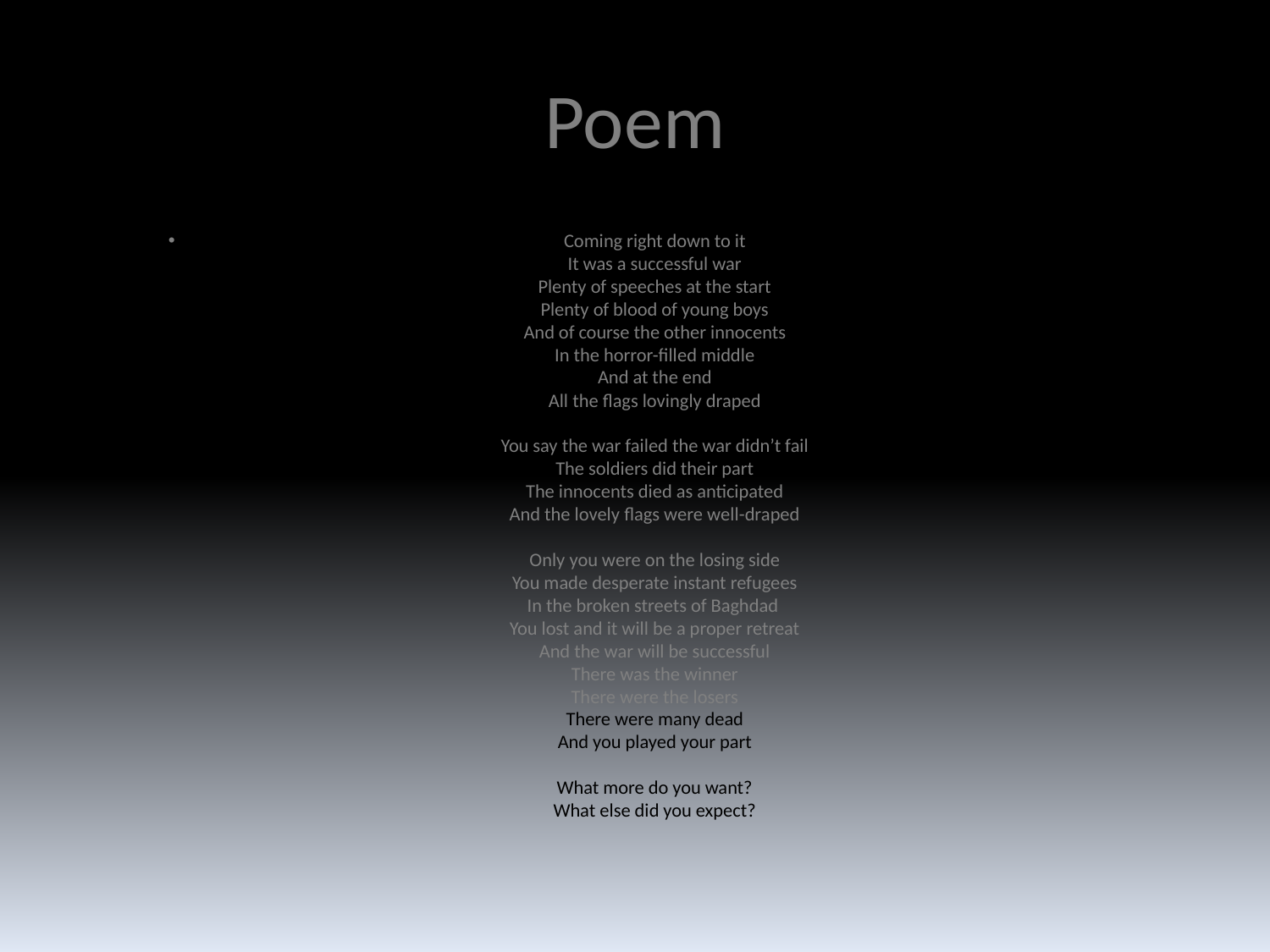

# Poem
Coming right down to it
It was a successful war
Plenty of speeches at the start
Plenty of blood of young boys
And of course the other innocents
In the horror-filled middle
And at the end
All the flags lovingly draped
You say the war failed the war didn’t fail
The soldiers did their part
The innocents died as anticipated
And the lovely flags were well-draped
Only you were on the losing side
You made desperate instant refugees
In the broken streets of Baghdad
You lost and it will be a proper retreat
And the war will be successful
There was the winner
There were the losers
There were many dead
And you played your part
What more do you want?
What else did you expect?